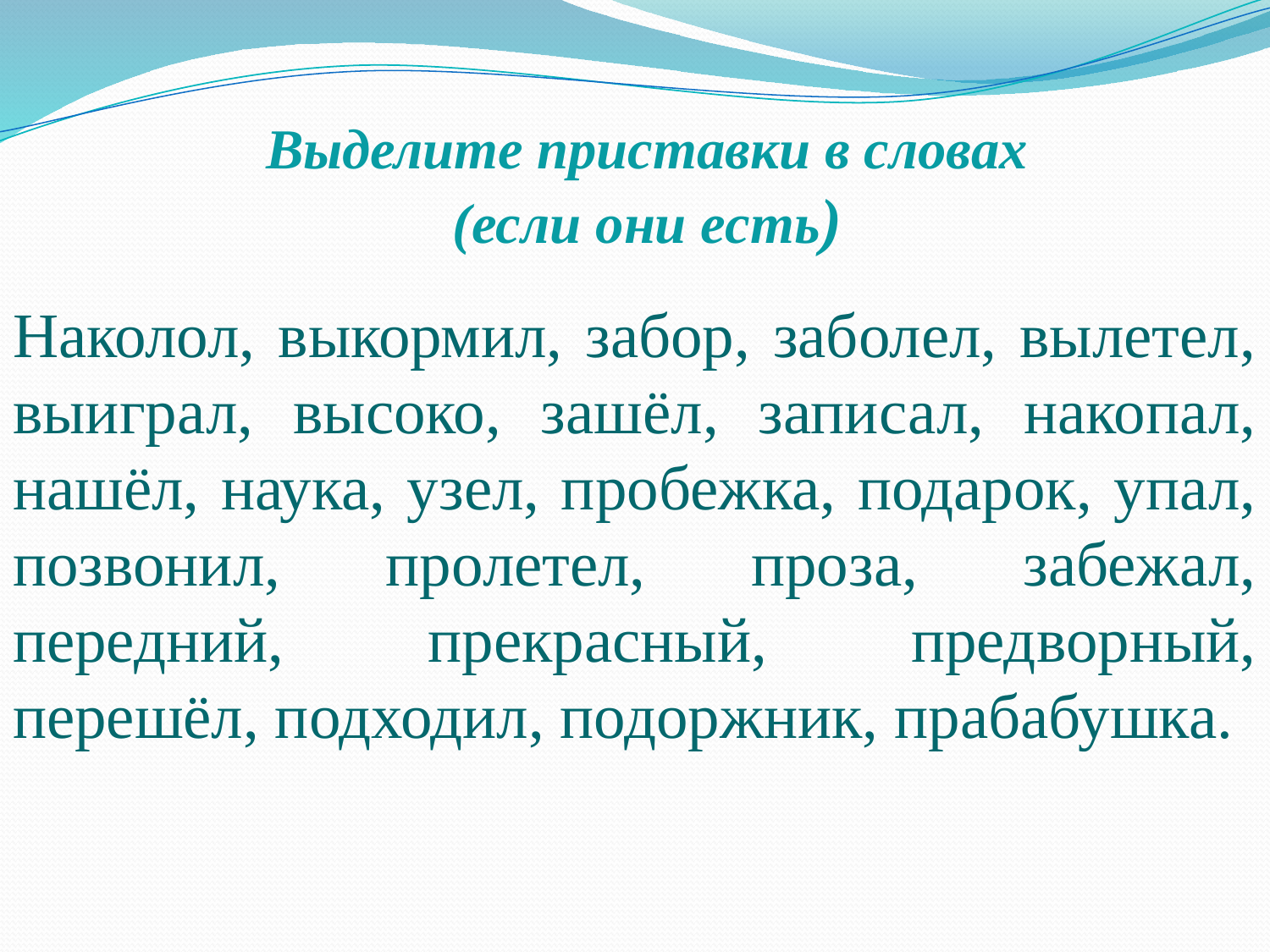

# Выделите приставки в словах (если они есть)
Наколол, выкормил, забор, заболел, вылетел, выиграл, высоко, зашёл, записал, накопал, нашёл, наука, узел, пробежка, подарок, упал, позвонил, пролетел, проза, забежал, передний, прекрасный, предворный, перешёл, подходил, подоржник, прабабушка.